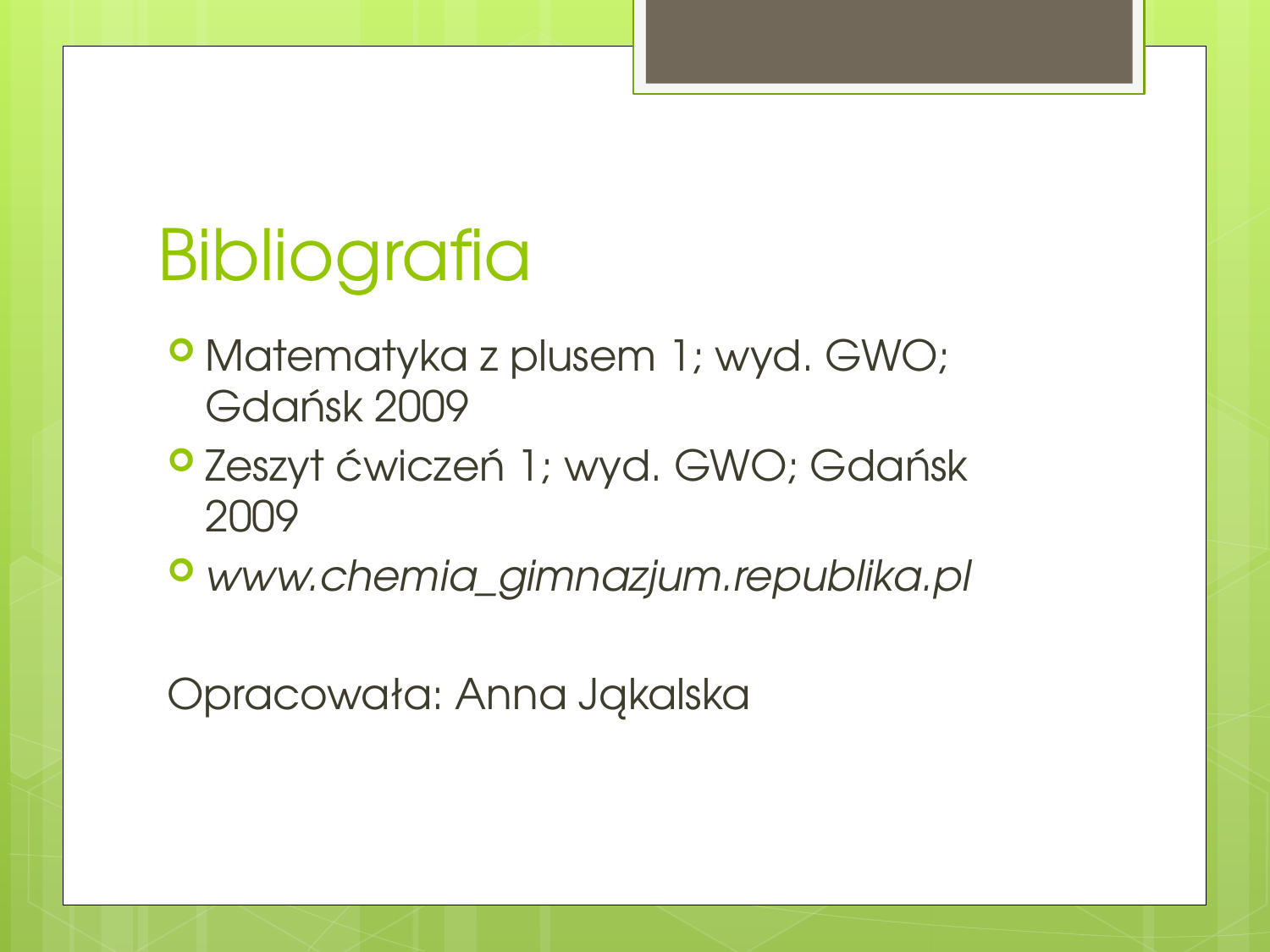

# Bibliografia
Matematyka z plusem 1; wyd. GWO; Gdańsk 2009
Zeszyt ćwiczeń 1; wyd. GWO; Gdańsk 2009
www.chemia_gimnazjum.republika.pl

Opracowała: Anna Jąkalska